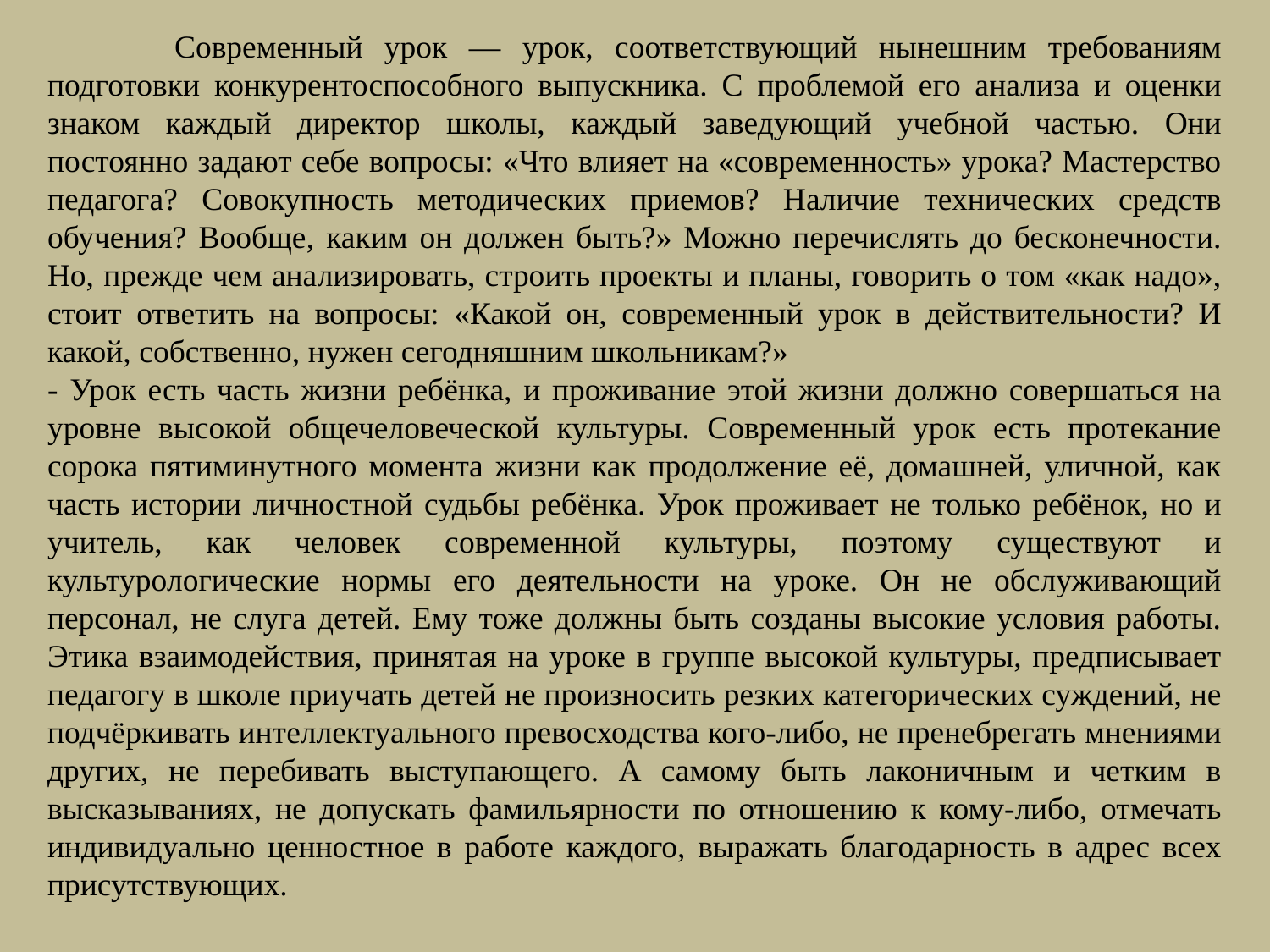

Современный урок — урок, соответствующий нынешним требованиям подготовки конкурентоспособного выпускника. С проблемой его анализа и оценки знаком каждый директор школы, каждый заведующий учебной частью. Они постоянно задают себе вопросы: «Что влияет на «современность» урока? Мастерство педагога? Совокупность методических приемов? Наличие технических средств обучения? Вообще, каким он должен быть?» Можно перечислять до бесконечности. Но, прежде чем анализировать, строить проекты и планы, говорить о том «как надо», стоит ответить на вопросы: «Какой он, современный урок в действительности? И какой, собственно, нужен сегодняшним школьникам?»
- Урок есть часть жизни ребёнка, и проживание этой жизни должно совершаться на уровне высокой общечеловеческой культуры. Современный урок есть протекание сорока пятиминутного момента жизни как продолжение её, домашней, уличной, как часть истории личностной судьбы ребёнка. Урок проживает не только ребёнок, но и учитель, как человек современной культуры, поэтому существуют и культурологические нормы его деятельности на уроке. Он не обслуживающий персонал, не слуга детей. Ему тоже должны быть созданы высокие условия работы. Этика взаимодействия, принятая на уроке в группе высокой культуры, предписывает педагогу в школе приучать детей не произносить резких категорических суждений, не подчёркивать интеллектуального превосходства кого-либо, не пренебрегать мнениями других, не перебивать выступающего. А самому быть лаконичным и четким в высказываниях, не допускать фамильярности по отношению к кому-либо, отмечать индивидуально ценностное в работе каждого, выражать благодарность в адрес всех присутствующих.